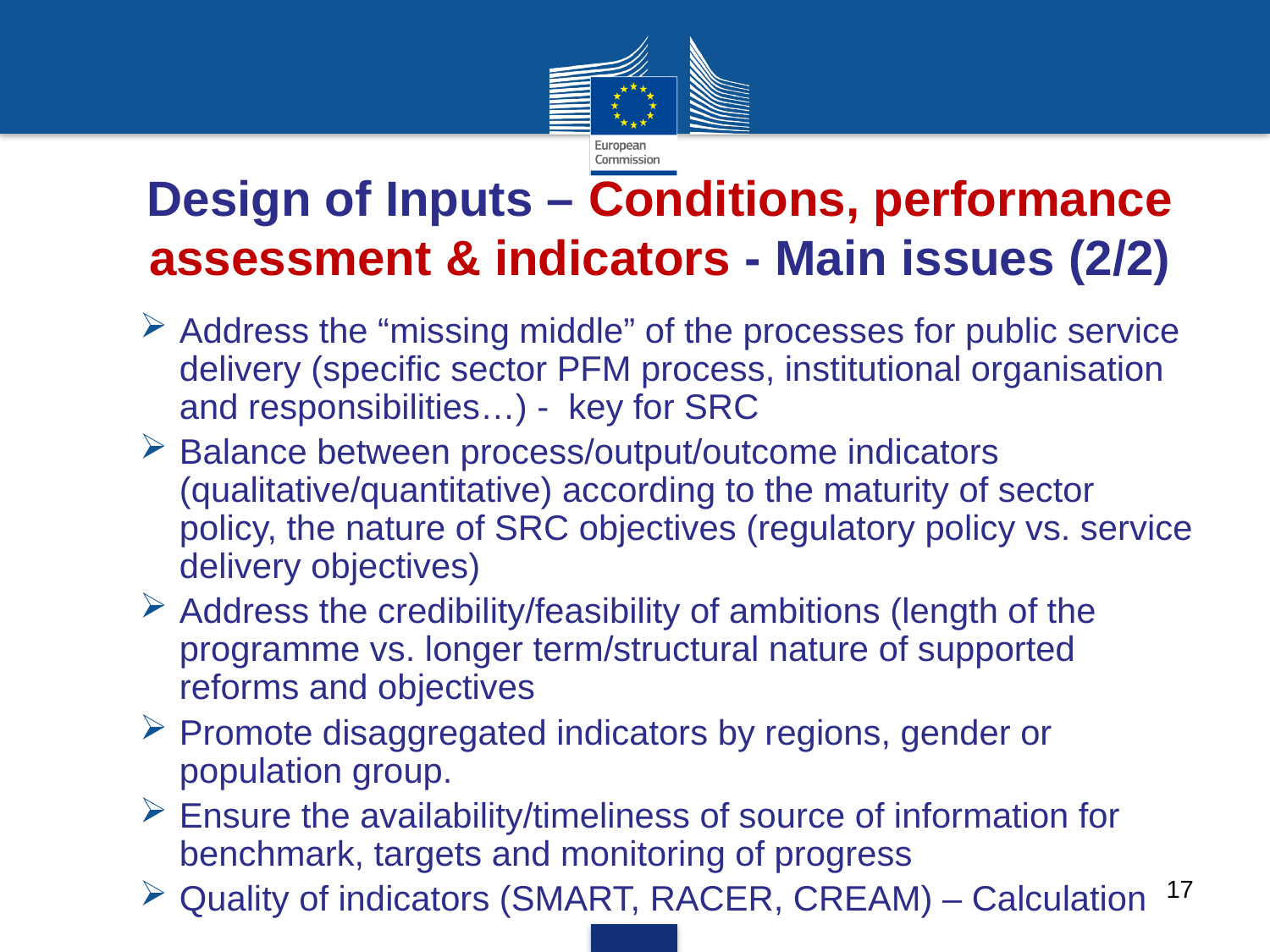

# Design of Inputs – Conditions, performance assessment & indicators - Main issues (2/2)
Address the “missing middle” of the processes for public service delivery (specific sector PFM process, institutional organisation and responsibilities…) -  key for SRC
Balance between process/output/outcome indicators (qualitative/quantitative) according to the maturity of sector policy, the nature of SRC objectives (regulatory policy vs. service delivery objectives)
Address the credibility/feasibility of ambitions (length of the programme vs. longer term/structural nature of supported reforms and objectives
Promote disaggregated indicators by regions, gender or population group.
Ensure the availability/timeliness of source of information for benchmark, targets and monitoring of progress
Quality of indicators (SMART, RACER, CREAM) – Calculation

17